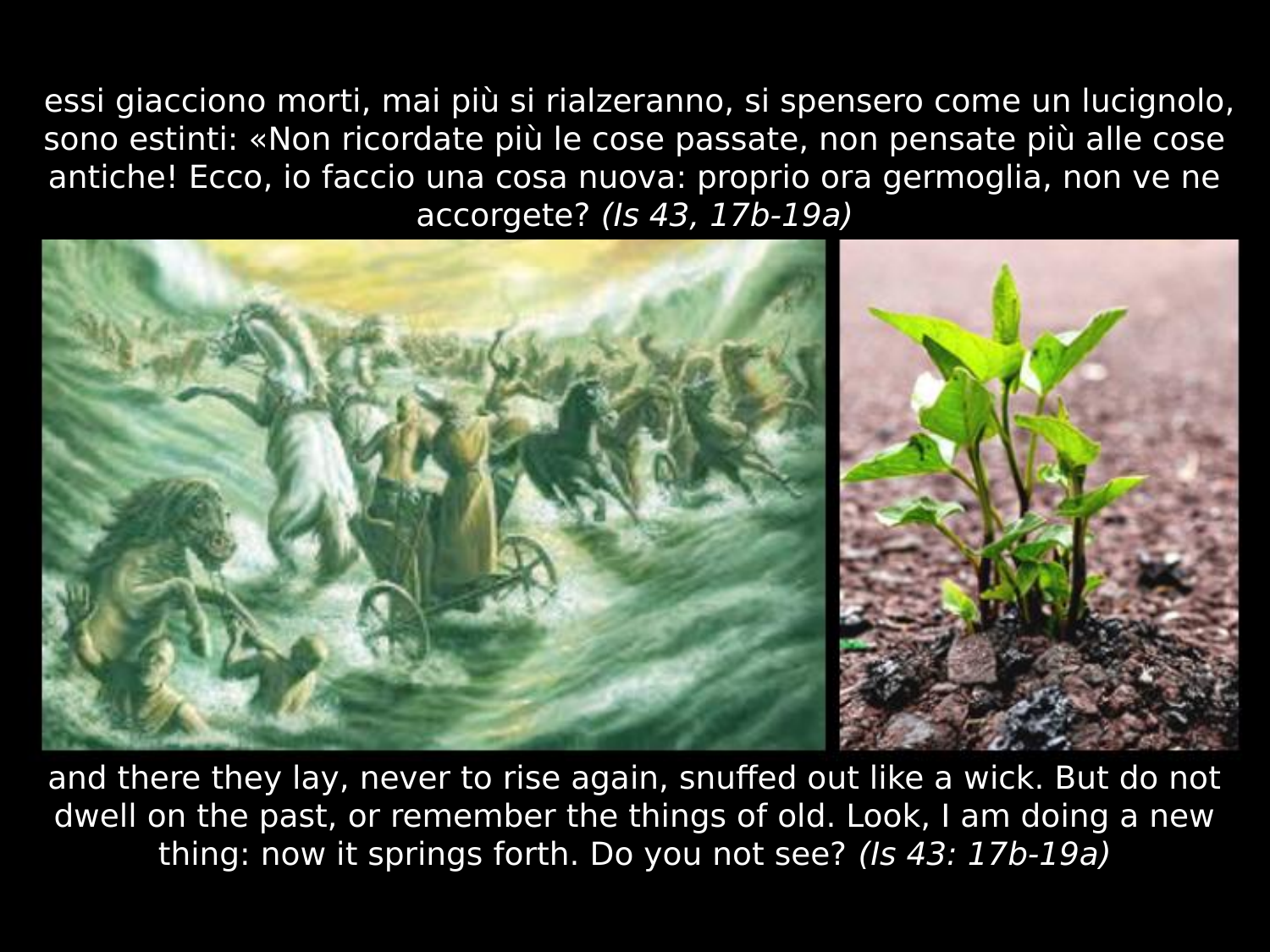

#
 essi giacciono morti, mai più si rialzeranno, si spensero come un lucignolo, sono estinti: «Non ricordate più le cose passate, non pensate più alle cose antiche! Ecco, io faccio una cosa nuova: proprio ora germoglia, non ve ne accorgete? (Is 43, 17b-19a)
and there they lay, never to rise again, snuffed out like a wick. But do not dwell on the past, or remember the things of old. Look, I am doing a new thing: now it springs forth. Do you not see? (Is 43: 17b-19a)